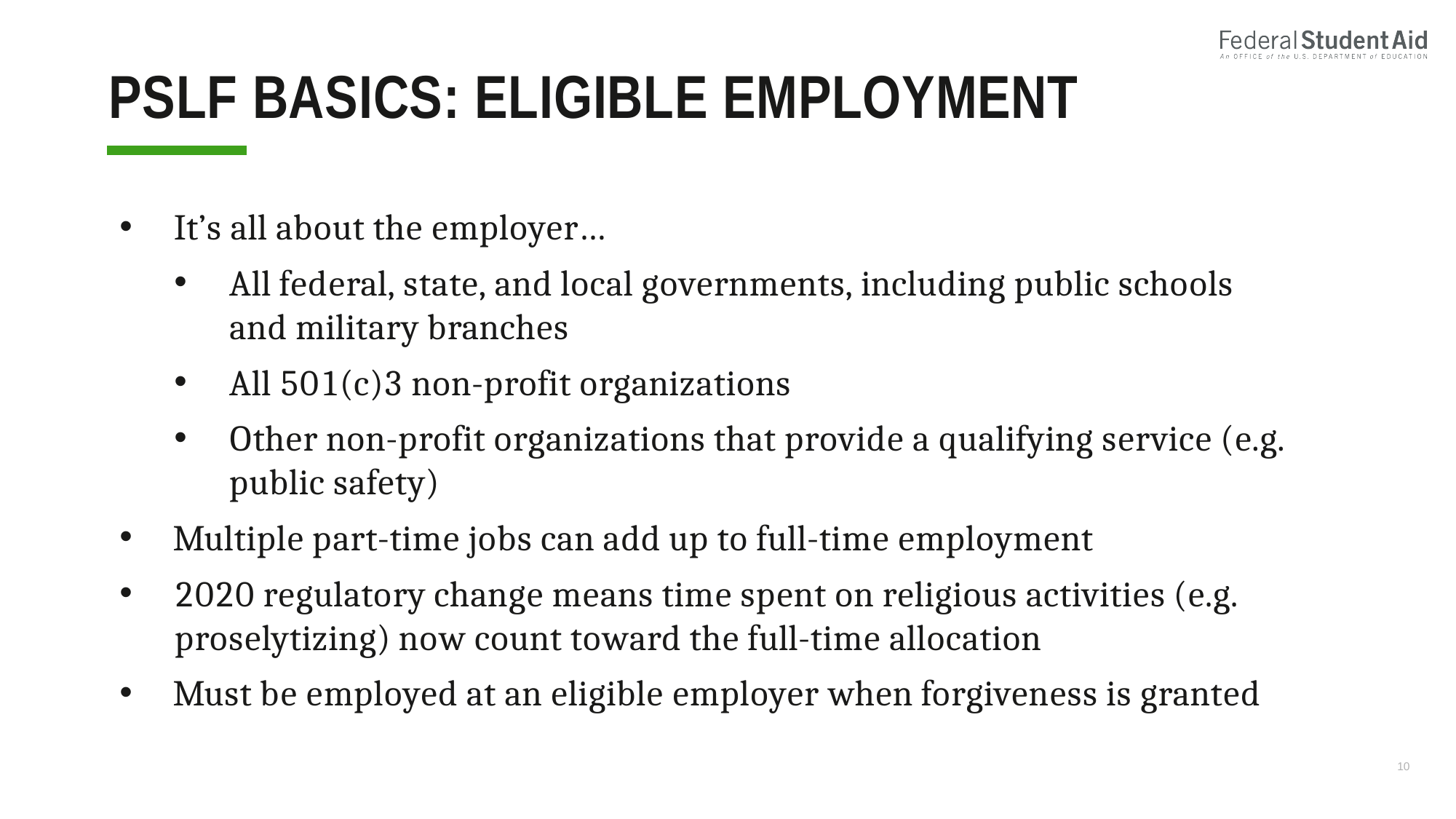

# PSLF Basics: Eligible Employment
It’s all about the employer…
All federal, state, and local governments, including public schools and military branches
All 501(c)3 non-profit organizations
Other non-profit organizations that provide a qualifying service (e.g. public safety)
Multiple part-time jobs can add up to full-time employment
2020 regulatory change means time spent on religious activities (e.g. proselytizing) now count toward the full-time allocation
Must be employed at an eligible employer when forgiveness is granted
10